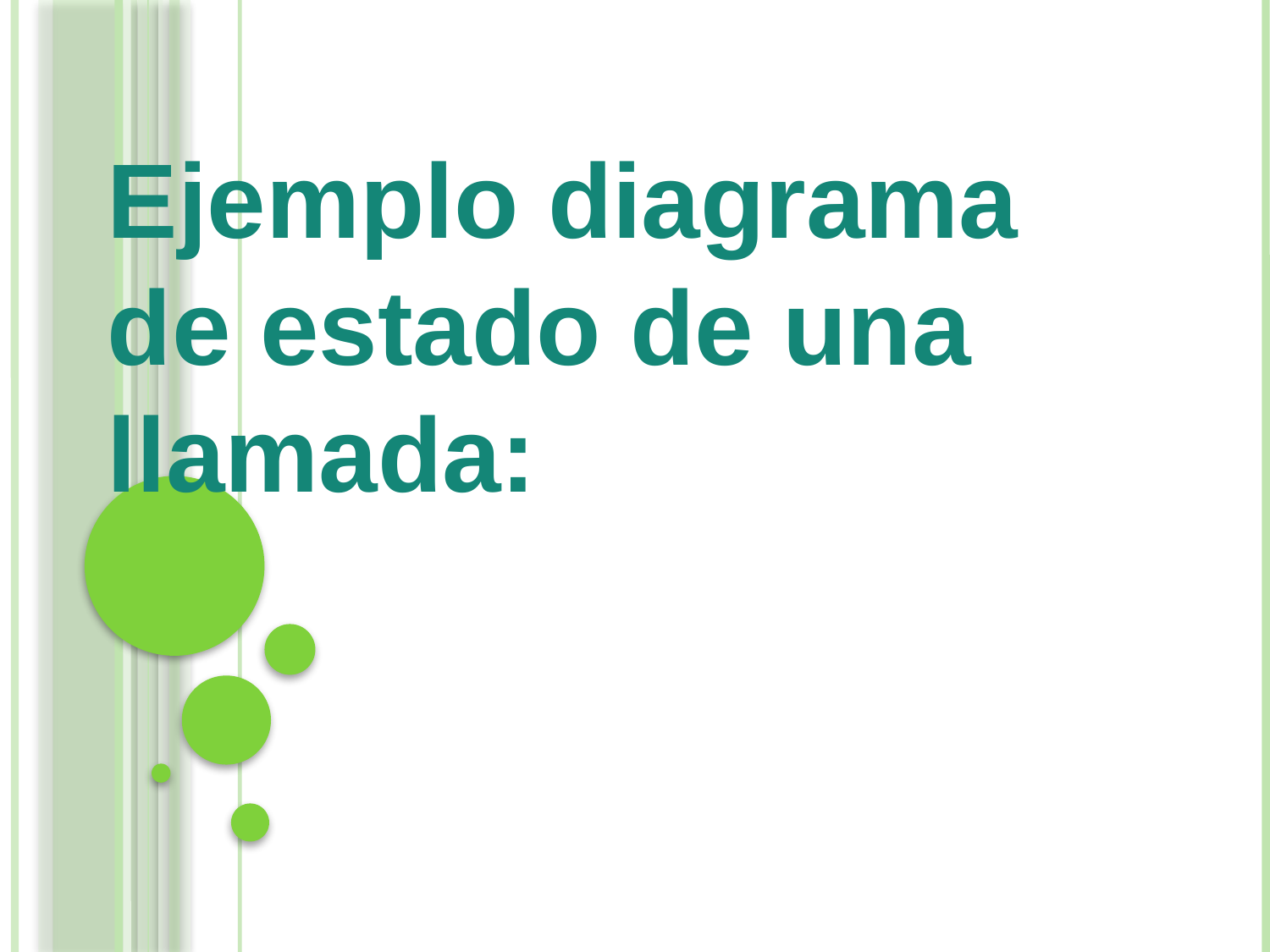

Ejemplo diagrama de estado de una llamada: